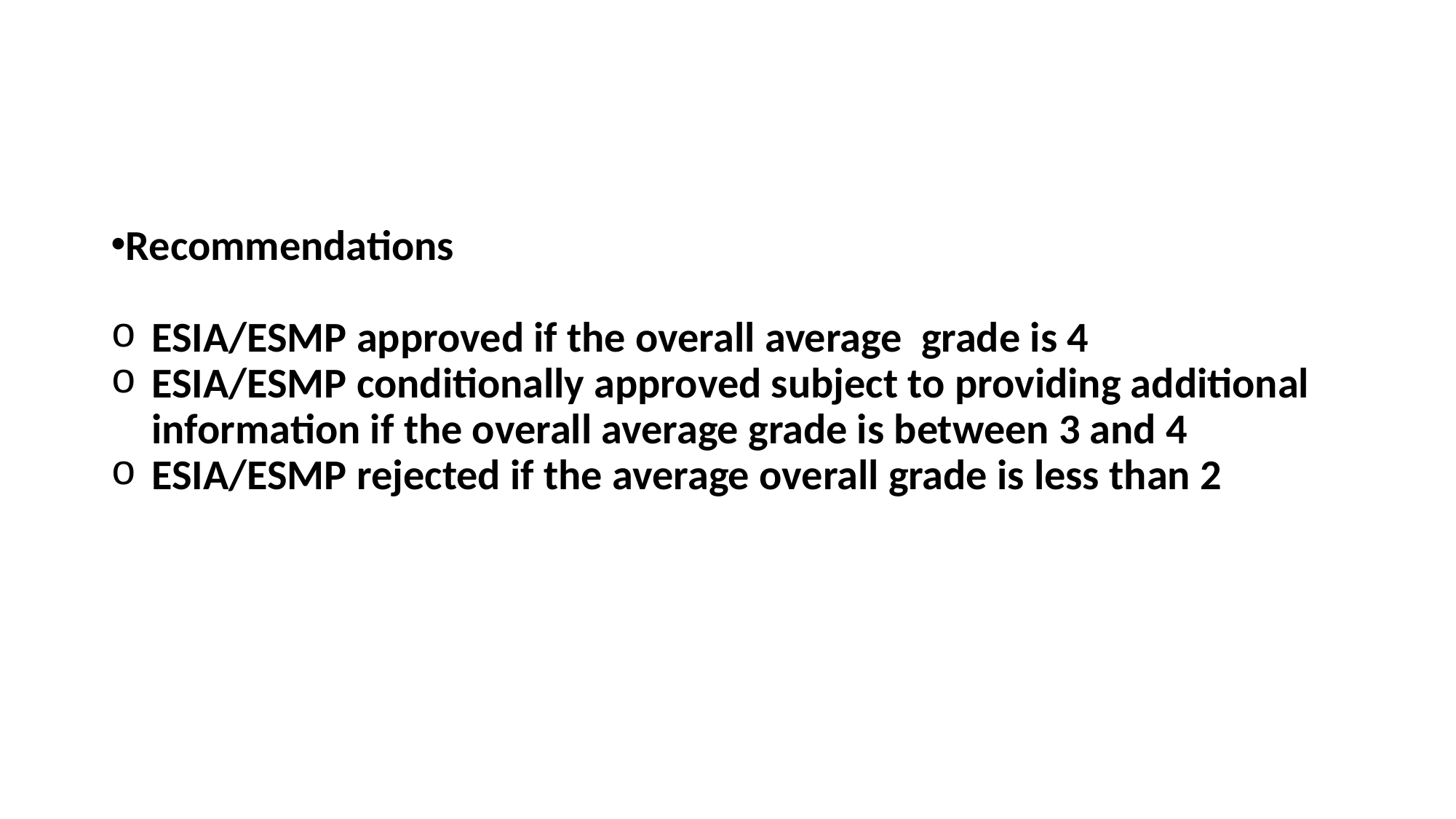

#
Recommendations

ESIA/ESMP approved if the overall average  grade is 4
ESIA/ESMP conditionally approved subject to providing additional information if the overall average grade is between 3 and 4
ESIA/ESMP rejected if the average overall grade is less than 2